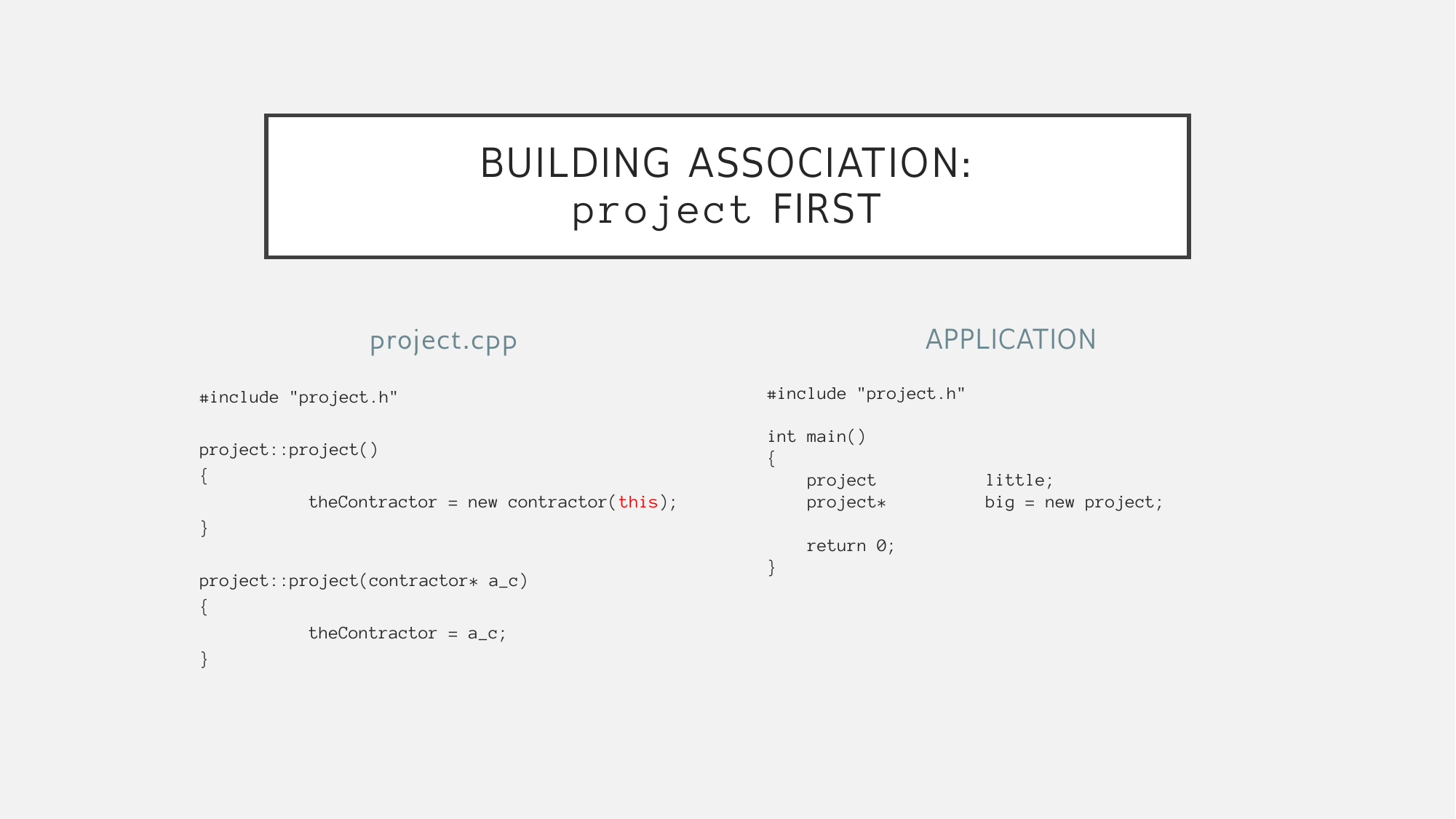

# Building Association: project first
project.cpp
APPLICATION
#include "project.h"

project::project()
{
	theContractor = new contractor(this);
}

project::project(contractor* a_c)
{
	theContractor = a_c;
}
#include "project.h"

int main()
{
    project	little;
    project*	big = new project;

    return 0;
}